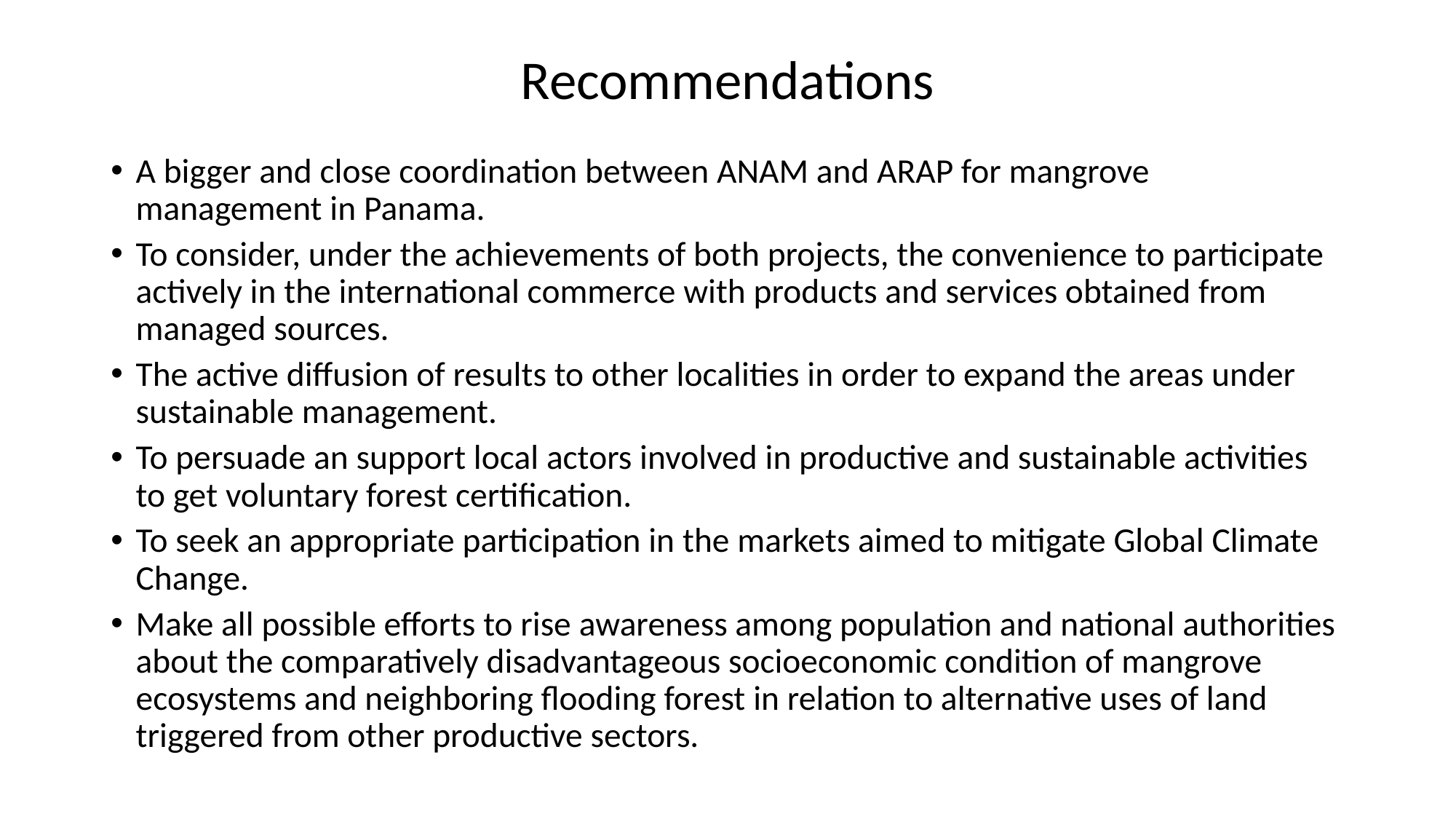

# Recommendations
A bigger and close coordination between ANAM and ARAP for mangrove management in Panama.
To consider, under the achievements of both projects, the convenience to participate actively in the international commerce with products and services obtained from managed sources.
The active diffusion of results to other localities in order to expand the areas under sustainable management.
To persuade an support local actors involved in productive and sustainable activities to get voluntary forest certification.
To seek an appropriate participation in the markets aimed to mitigate Global Climate Change.
Make all possible efforts to rise awareness among population and national authorities about the comparatively disadvantageous socioeconomic condition of mangrove ecosystems and neighboring flooding forest in relation to alternative uses of land triggered from other productive sectors.